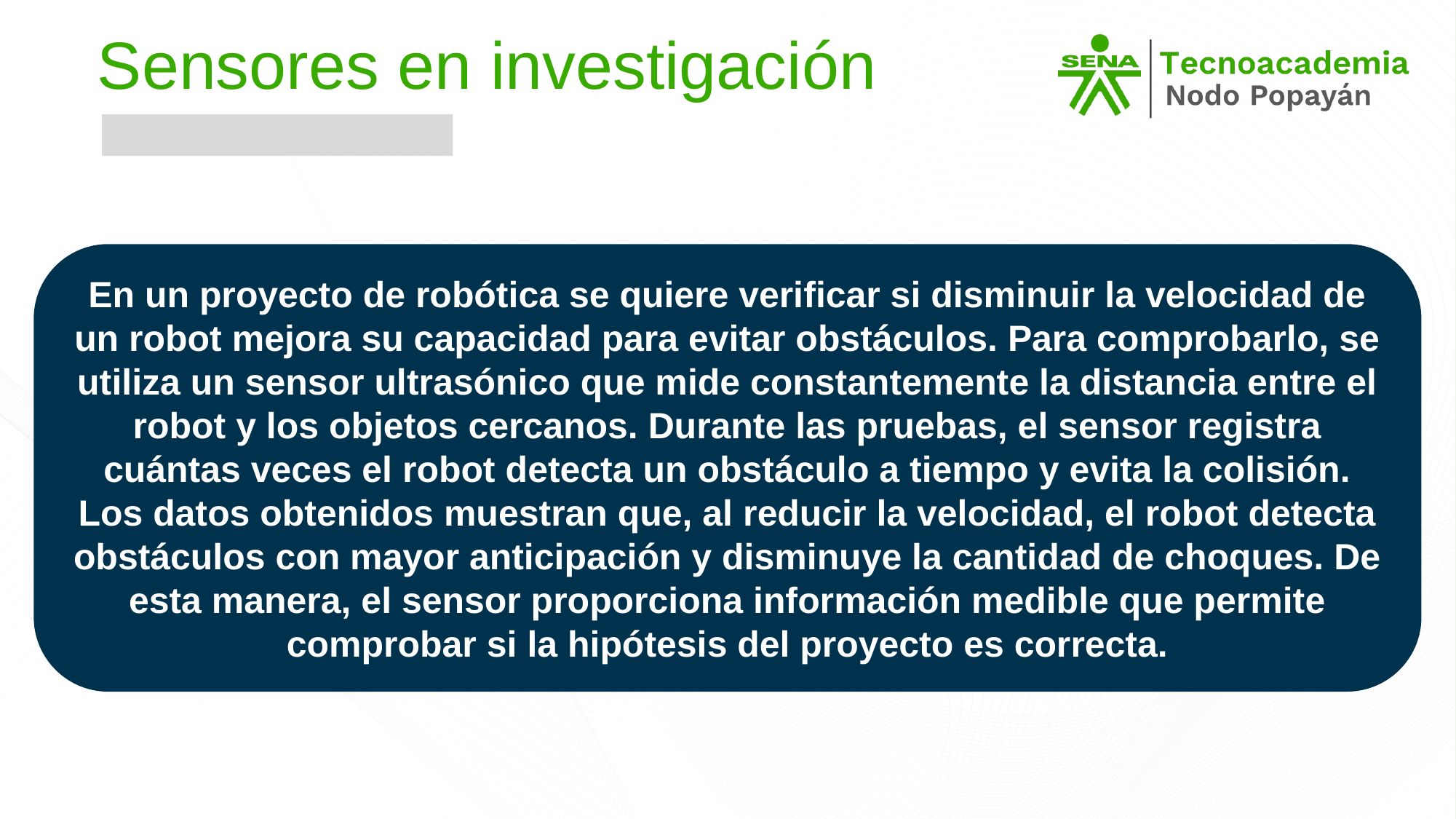

Sensores en investigación

En un proyecto de robótica se quiere verificar si disminuir la velocidad de un robot mejora su capacidad para evitar obstáculos. Para comprobarlo, se utiliza un sensor ultrasónico que mide constantemente la distancia entre el robot y los objetos cercanos. Durante las pruebas, el sensor registra cuántas veces el robot detecta un obstáculo a tiempo y evita la colisión. Los datos obtenidos muestran que, al reducir la velocidad, el robot detecta obstáculos con mayor anticipación y disminuye la cantidad de choques. De esta manera, el sensor proporciona información medible que permite comprobar si la hipótesis del proyecto es correcta.